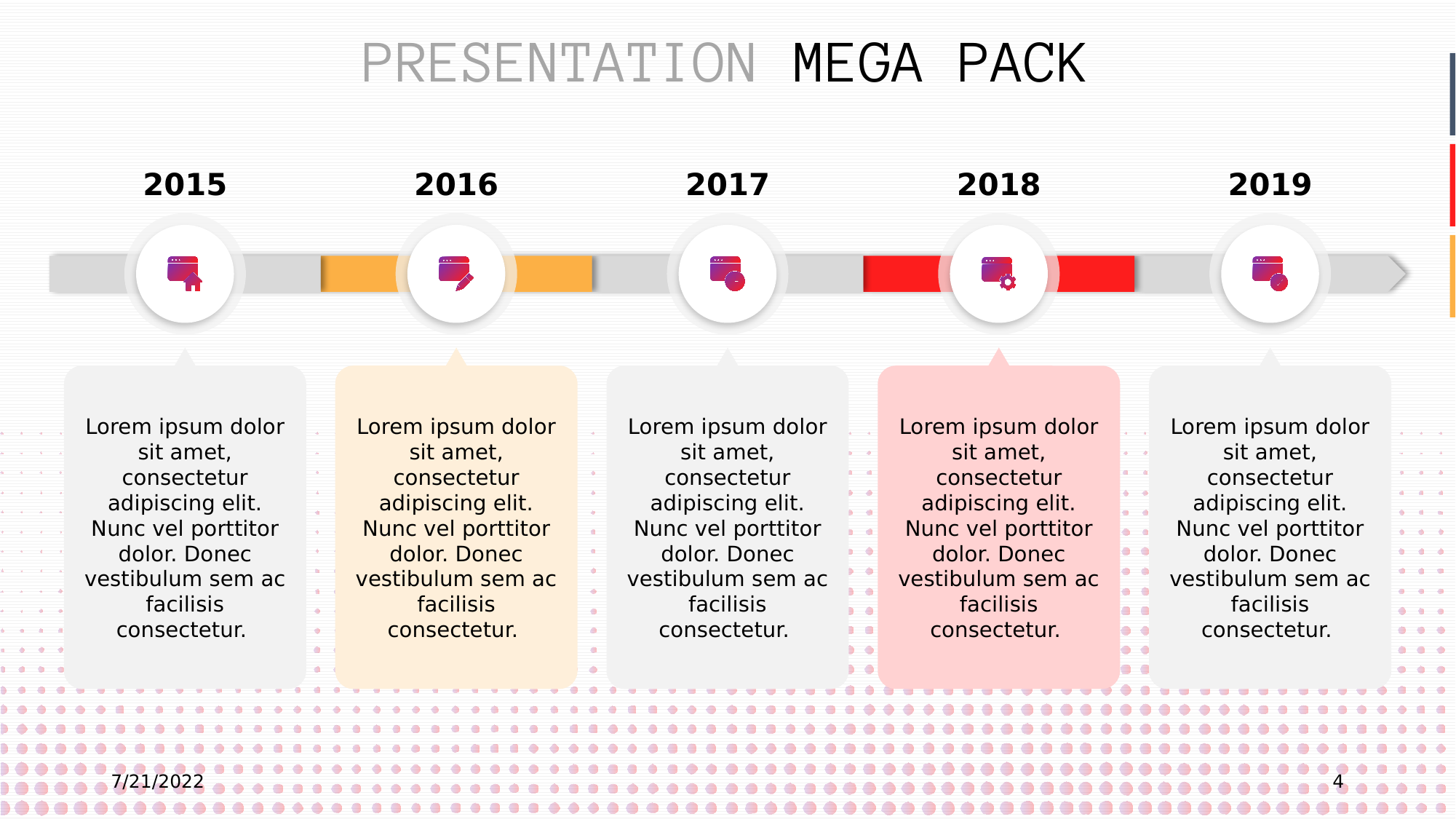

PRESENTATION MEGA PACK
2015
2016
2017
2018
2019

Lorem ipsum dolor sit amet, consectetur adipiscing elit. Nunc vel porttitor dolor. Donec vestibulum sem ac facilisis consectetur.

Lorem ipsum dolor sit amet, consectetur adipiscing elit. Nunc vel porttitor dolor. Donec vestibulum sem ac facilisis consectetur.

Lorem ipsum dolor sit amet, consectetur adipiscing elit. Nunc vel porttitor dolor. Donec vestibulum sem ac facilisis consectetur.

Lorem ipsum dolor sit amet, consectetur adipiscing elit. Nunc vel porttitor dolor. Donec vestibulum sem ac facilisis consectetur.

Lorem ipsum dolor sit amet, consectetur adipiscing elit. Nunc vel porttitor dolor. Donec vestibulum sem ac facilisis consectetur.
7/21/2022
4